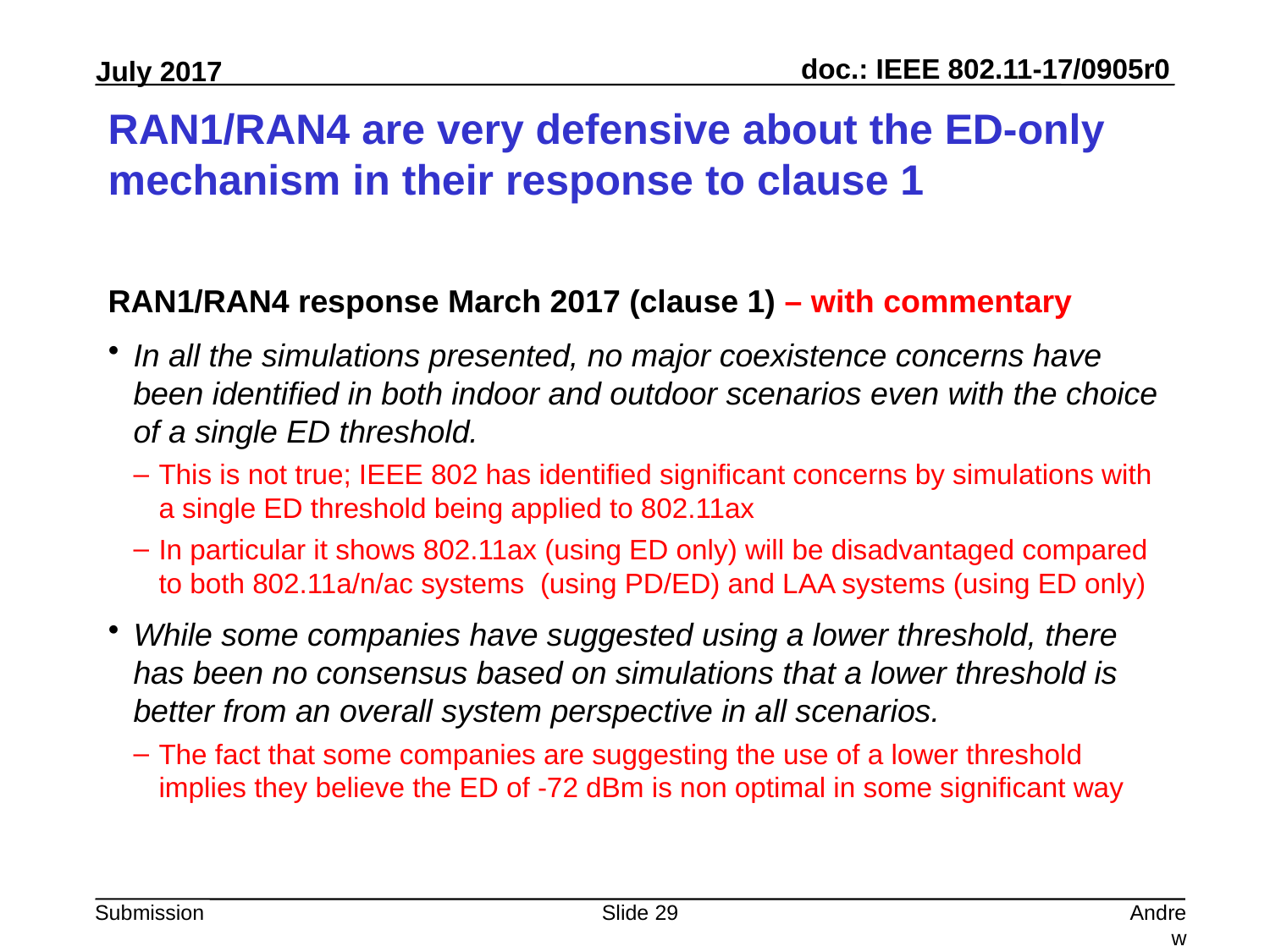

# RAN1/RAN4 are very defensive about the ED-only mechanism in their response to clause 1
RAN1/RAN4 response March 2017 (clause 1) – with commentary
In all the simulations presented, no major coexistence concerns have been identified in both indoor and outdoor scenarios even with the choice of a single ED threshold.
This is not true; IEEE 802 has identified significant concerns by simulations with a single ED threshold being applied to 802.11ax
In particular it shows 802.11ax (using ED only) will be disadvantaged compared to both 802.11a/n/ac systems  (using PD/ED) and LAA systems (using ED only)
While some companies have suggested using a lower threshold, there has been no consensus based on simulations that a lower threshold is better from an overall system perspective in all scenarios.
The fact that some companies are suggesting the use of a lower threshold implies they believe the ED of -72 dBm is non optimal in some significant way

Slide 29
Andrew Myles, Cisco